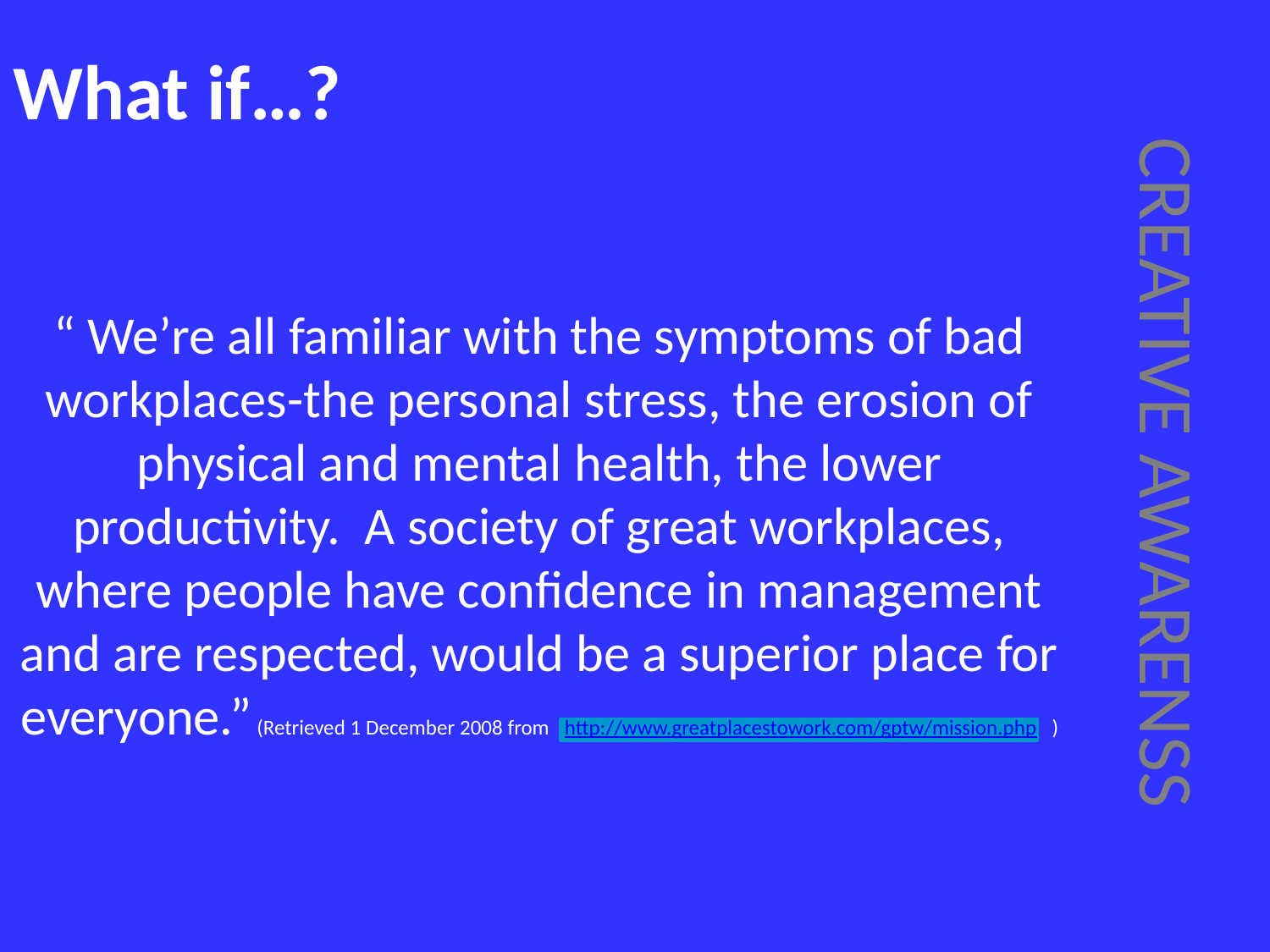

# What if…?
“ We’re all familiar with the symptoms of bad workplaces-the personal stress, the erosion of physical and mental health, the lower productivity.  A society of great workplaces, where people have confidence in management and are respected, would be a superior place for everyone.” (Retrieved 1 December 2008 from   http://www.greatplacestowork.com/gptw/mission.php   )

CREATIVE AWARENSS